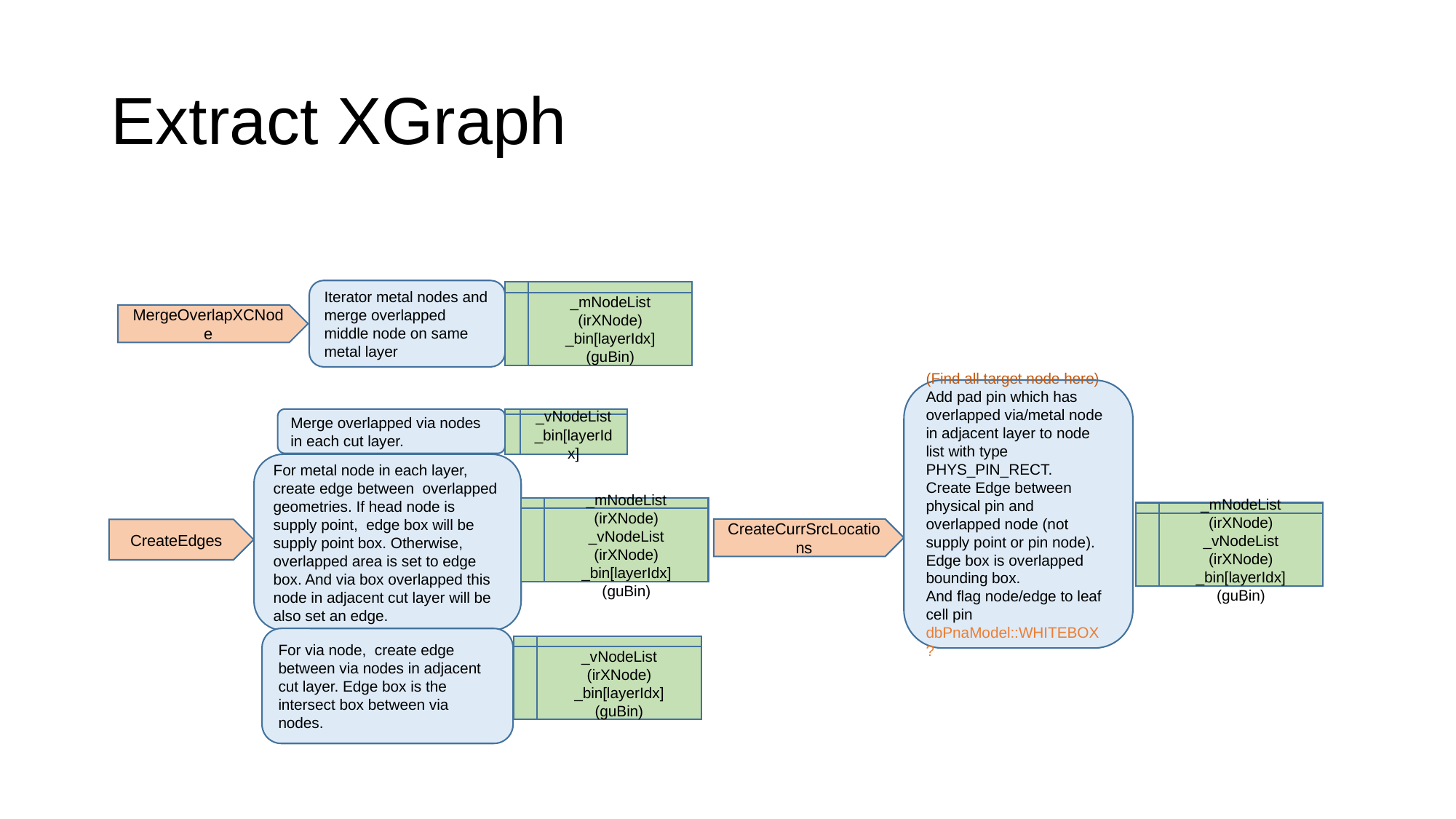

# Extract XGraph

Iterator metal nodes and merge overlapped middle node on same metal layer
_mNodeList (irXNode)
_bin[layerIdx] (guBin)
MergeOverlapXCNode

(Find all target node here)
Add pad pin which has overlapped via/metal node in adjacent layer to node list with type PHYS_PIN_RECT.
Create Edge between physical pin and overlapped node (not supply point or pin node).
Edge box is overlapped bounding box.
And flag node/edge to leaf cell pin
dbPnaModel::WHITEBOX ?

_vNodeList
_bin[layerIdx]
Merge overlapped via nodes in each cut layer.
For metal node in each layer,  create edge between  overlapped  geometries. If head node is supply point,  edge box will be supply point box. Otherwise, overlapped area is set to edge box. And via box overlapped this node in adjacent cut layer will be also set an edge.
_mNodeList (irXNode)
_vNodeList (irXNode)
_bin[layerIdx] (guBin)
_mNodeList (irXNode)
_vNodeList (irXNode)
_bin[layerIdx] (guBin)
CreateCurrSrcLocations
CreateEdges
For via node,  create edge between via nodes in adjacent cut layer. Edge box is the intersect box between via nodes.
_vNodeList (irXNode)
_bin[layerIdx] (guBin)